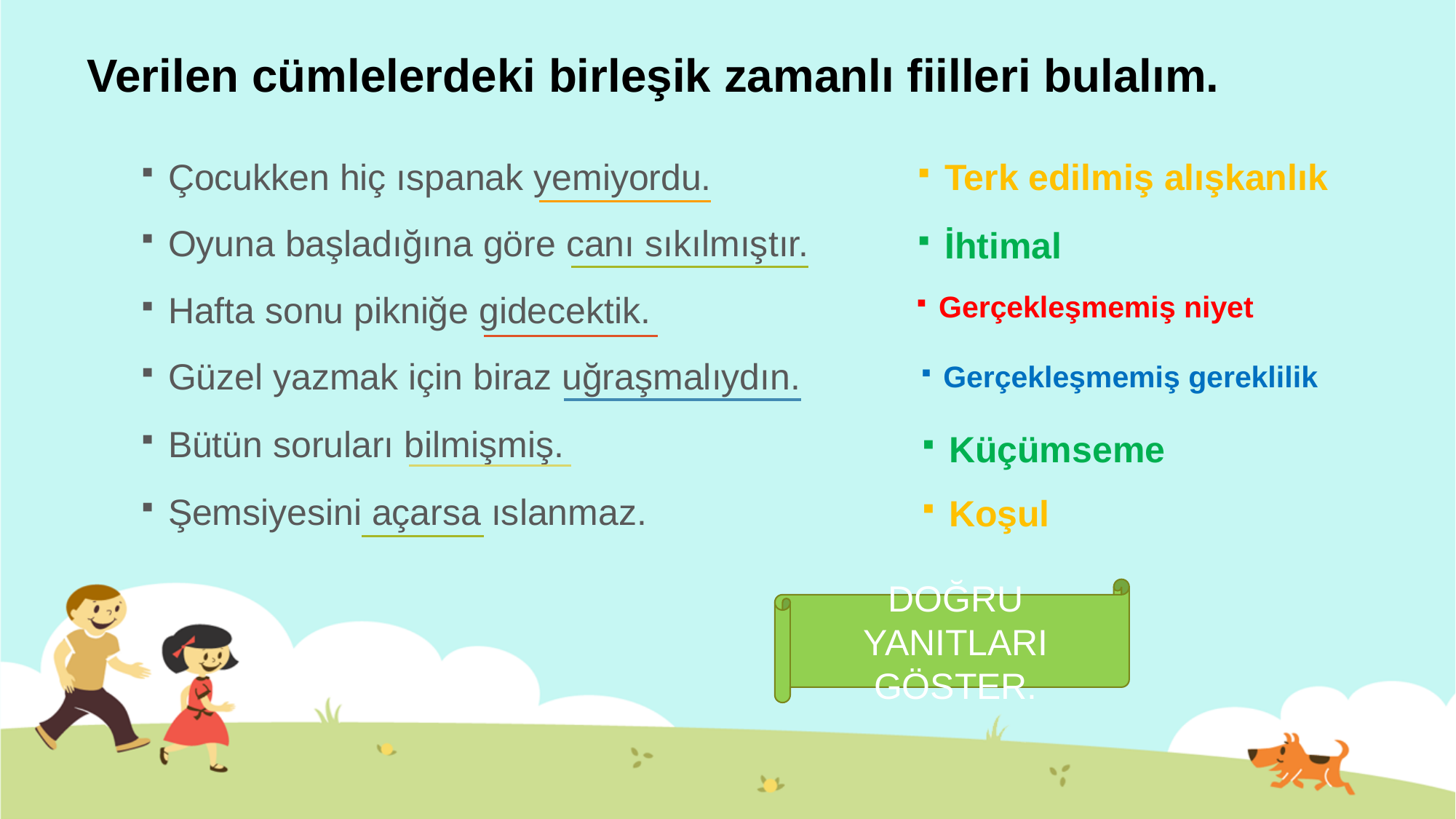

# Verilen cümlelerdeki birleşik zamanlı fiilleri bulalım.
Çocukken hiç ıspanak yemiyordu.
Terk edilmiş alışkanlık
Oyuna başladığına göre canı sıkılmıştır.
İhtimal
Gerçekleşmemiş niyet
Hafta sonu pikniğe gidecektik.
Güzel yazmak için biraz uğraşmalıydın.
Gerçekleşmemiş gereklilik
Bütün soruları bilmişmiş.
Küçümseme
Şemsiyesini açarsa ıslanmaz.
Koşul
DOĞRU YANITLARI GÖSTER.